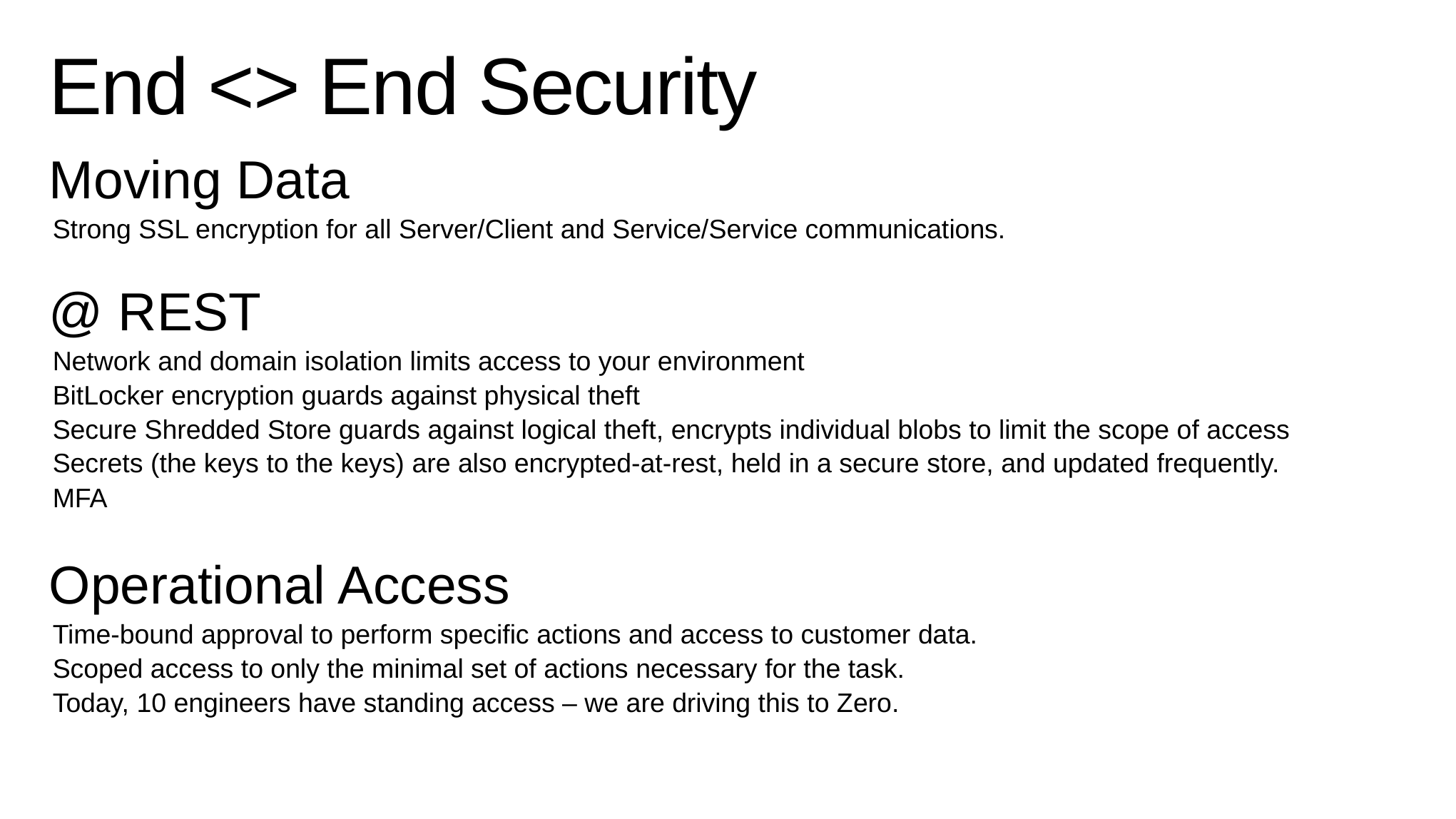

# End <> End Security
Moving Data
Strong SSL encryption for all Server/Client and Service/Service communications.
@ REST
Network and domain isolation limits access to your environment
BitLocker encryption guards against physical theft
Secure Shredded Store guards against logical theft, encrypts individual blobs to limit the scope of access
Secrets (the keys to the keys) are also encrypted-at-rest, held in a secure store, and updated frequently.
MFA

Operational Access
Time-bound approval to perform specific actions and access to customer data.
Scoped access to only the minimal set of actions necessary for the task.
Today, 10 engineers have standing access – we are driving this to Zero.